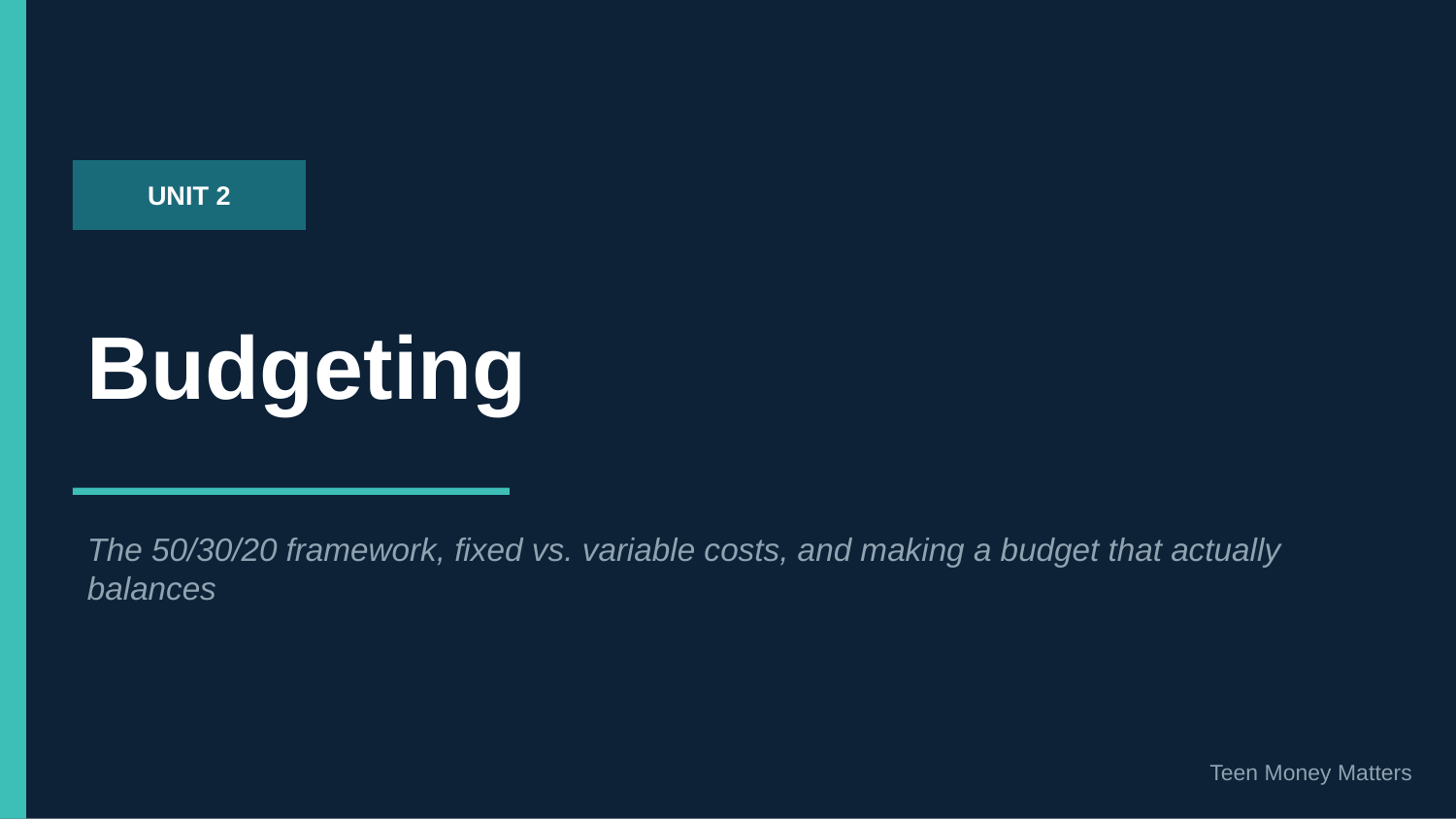

UNIT 2
Budgeting

The 50/30/20 framework, fixed vs. variable costs, and making a budget that actually balances
Teen Money Matters